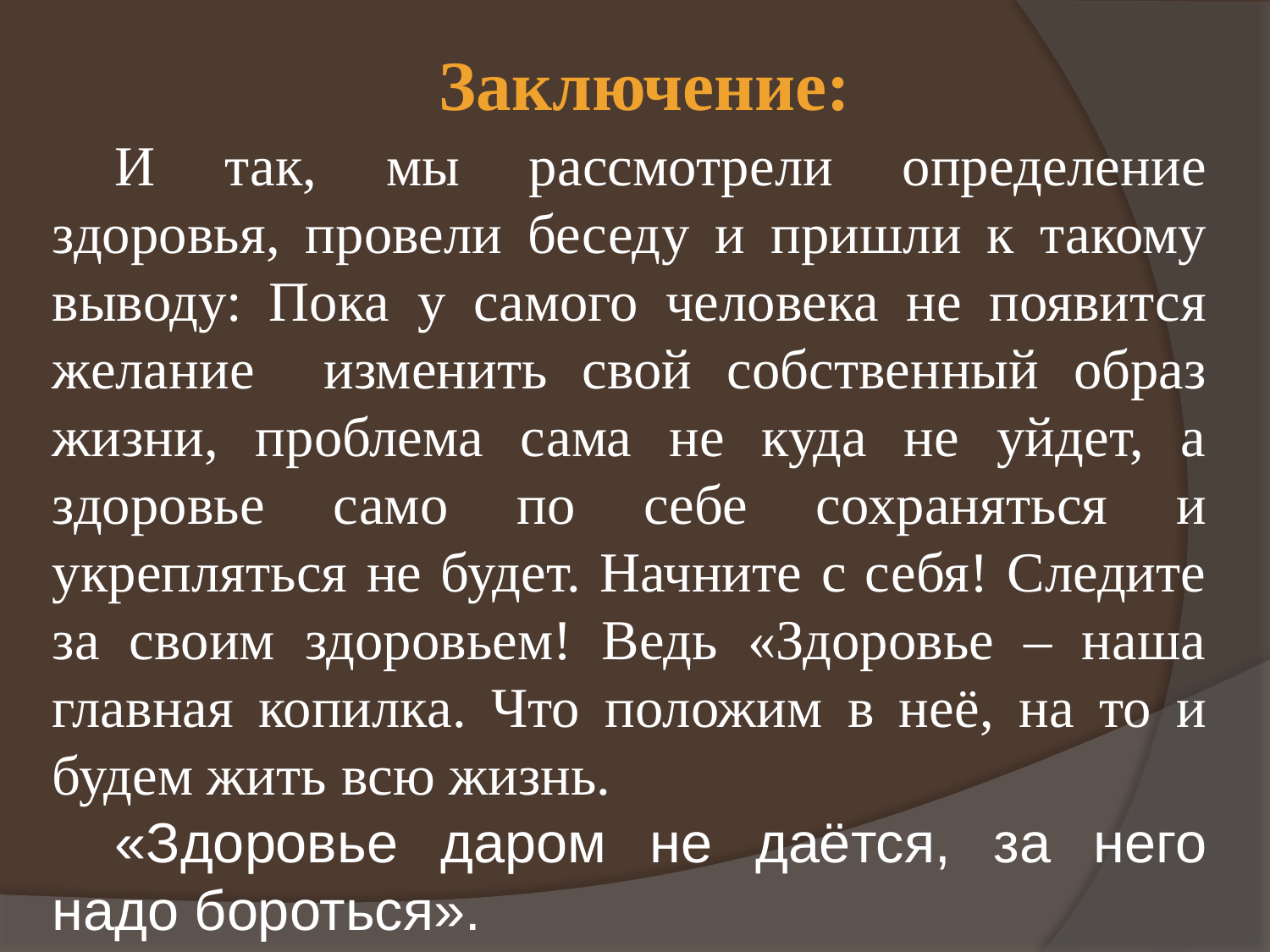

# Заключение:
И так, мы рассмотрели определение здоровья, провели беседу и пришли к такому выводу: Пока у самого человека не появится желание  изменить свой собственный образ жизни, проблема сама не куда не уйдет, а здоровье само по себе сохраняться и укрепляться не будет. Начните с себя! Следите за своим здоровьем! Ведь «Здоровье – наша главная копилка. Что положим в неё, на то и будем жить всю жизнь.
«Здоровье даром не даётся, за него надо бороться».